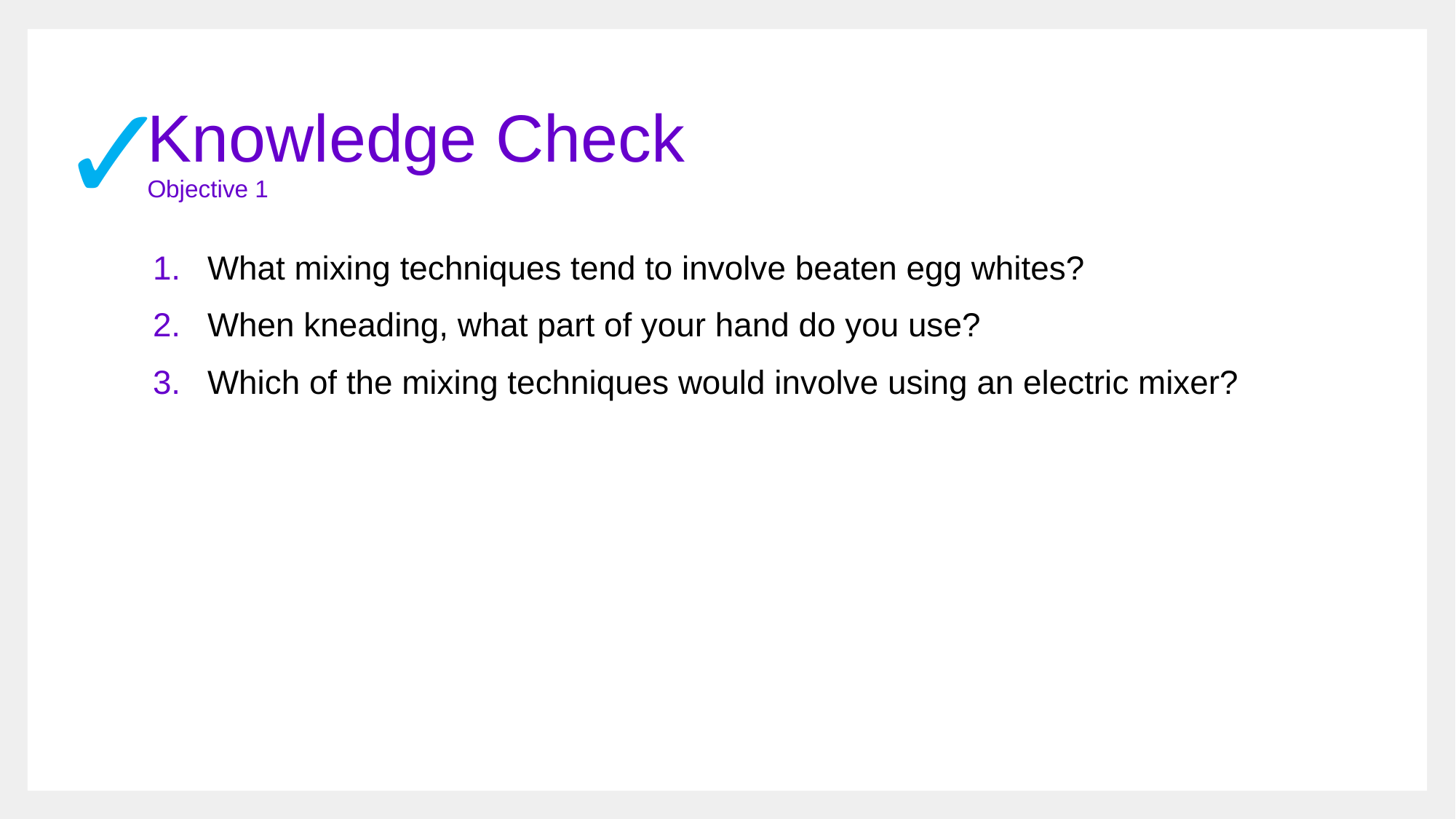

✓
# Knowledge Check Objective 1
What mixing techniques tend to involve beaten egg whites?
When kneading, what part of your hand do you use?
Which of the mixing techniques would involve using an electric mixer?